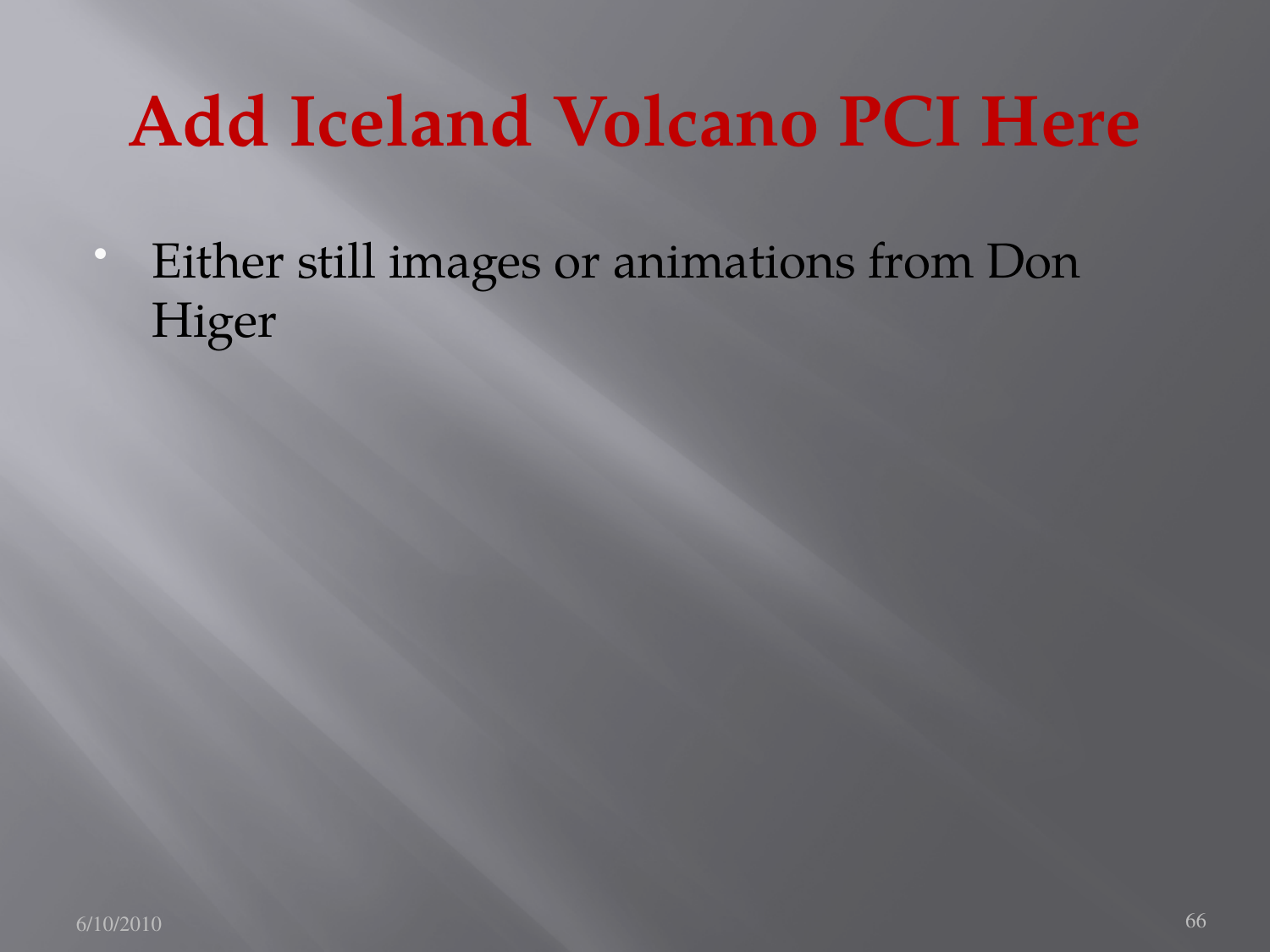

# Add Iceland Volcano PCI Here
Either still images or animations from Don Higer
6/10/2010
66